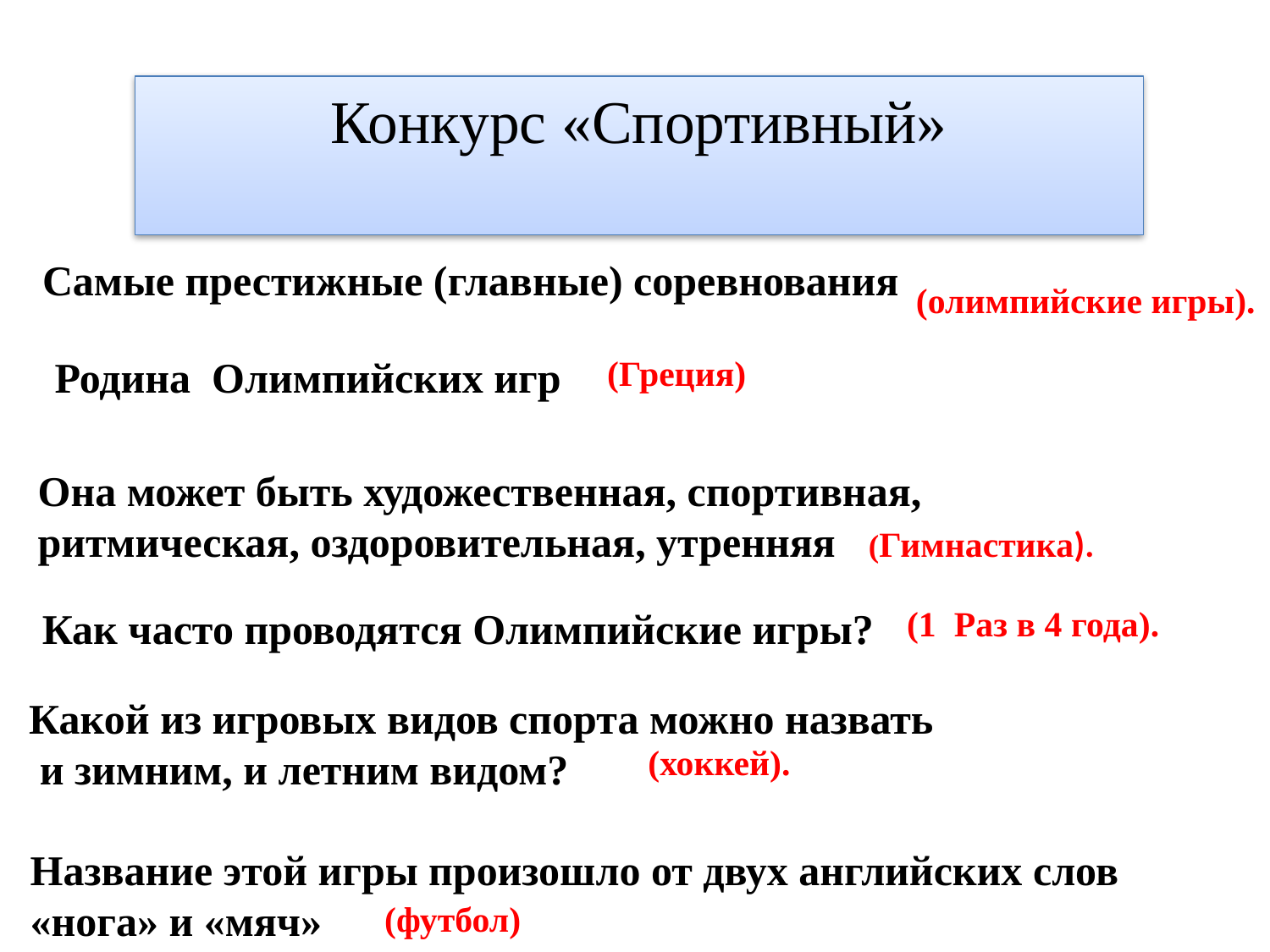

# Конкурс «Спортивный»
Самые престижные (главные) соревнования
(олимпийские игры).

Родина  Олимпийских игр
(Греция)

Она может быть художественная, спортивная, ритмическая, оздоровительная, утренняя
(Гимнастика).

(1  Раз в 4 года).

Как часто проводятся Олимпийские игры?
Какой из игровых видов спорта можно назвать
 и зимним, и летним видом?
(хоккей).

Название этой игры произошло от двух английских слов
«нога» и «мяч»
(футбол)